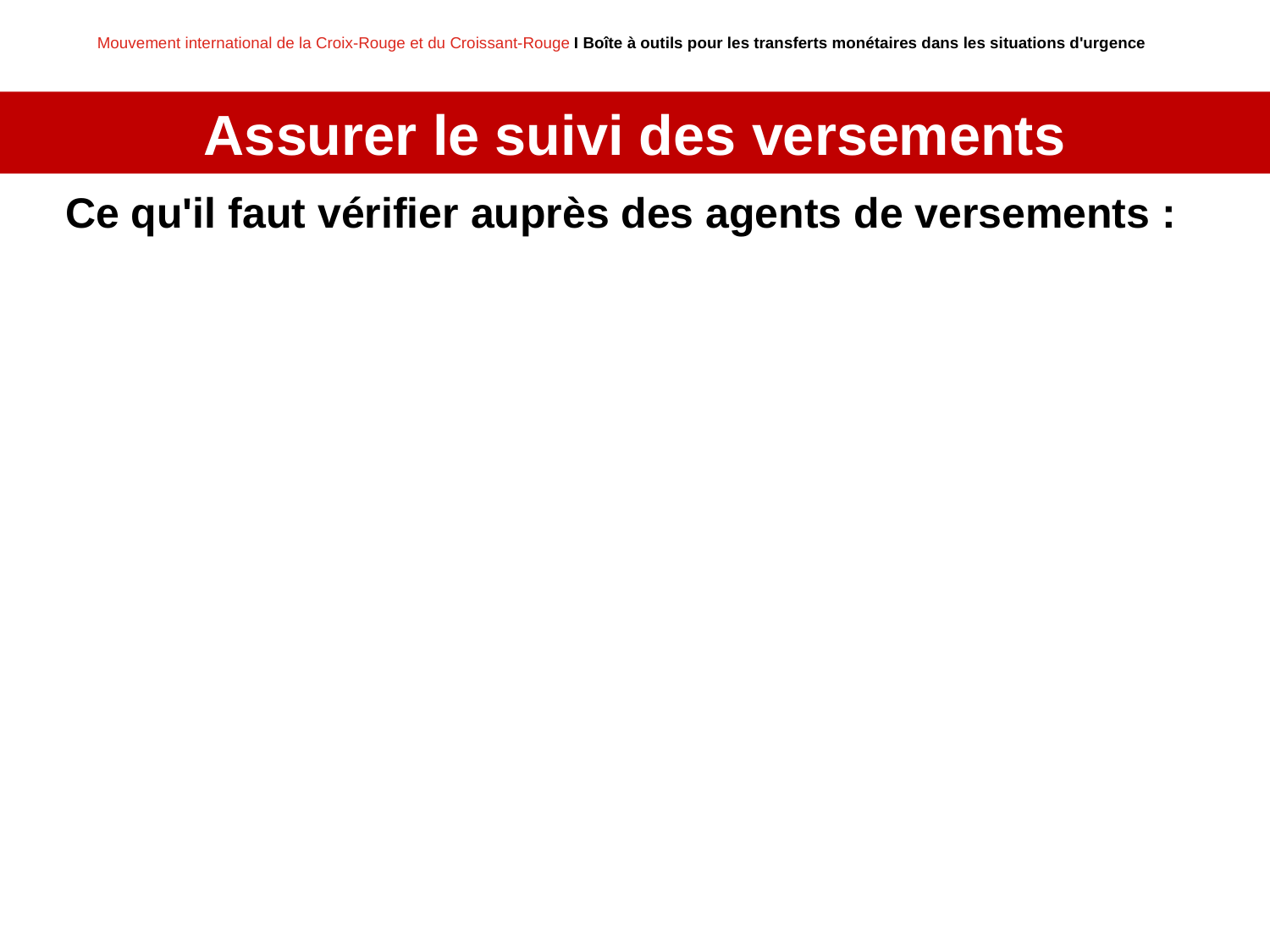

# Assurer le suivi des versements
Ce qu'il faut vérifier auprès des agents de versements :